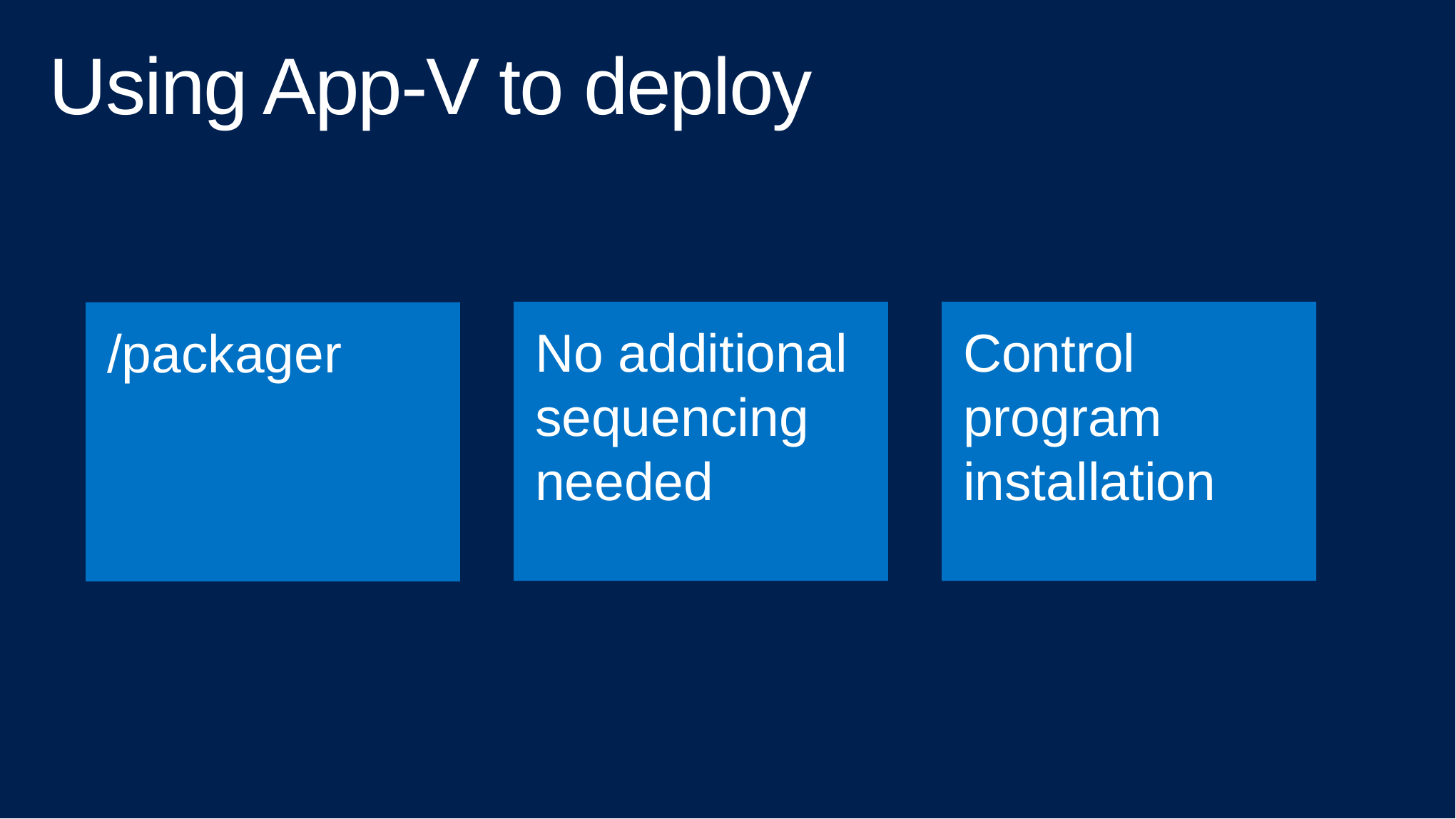

# Using App-V to deploy
No additional sequencing needed
Control program installation
/packager